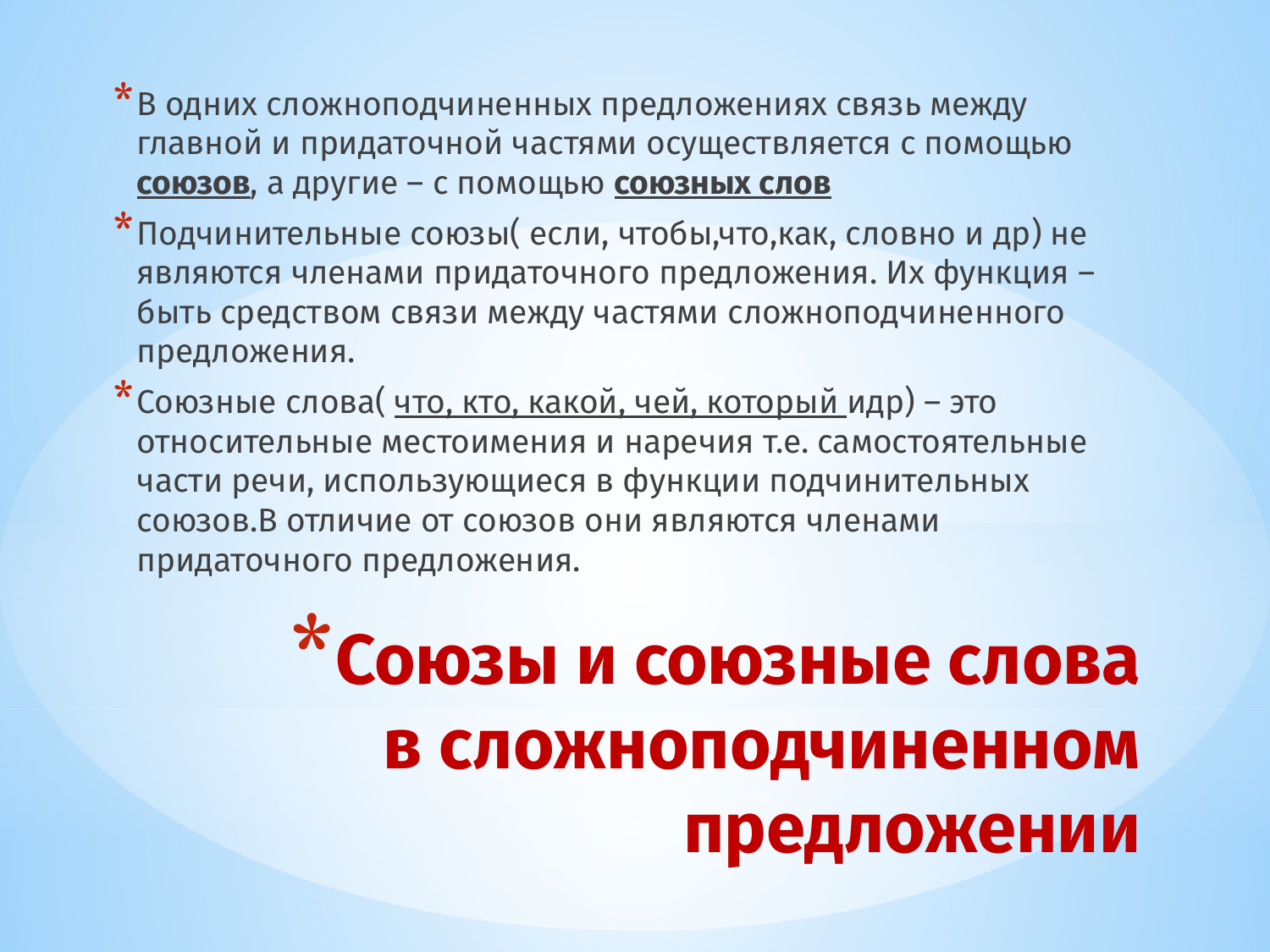

В одних сложноподчиненных предложениях связь между главной и придаточной частями осуществляется с помощью союзов, а другие – с помощью союзных слов
Подчинительные союзы( если, чтобы,что,как, словно и др) не являются членами придаточного предложения. Их функция –быть средством связи между частями сложноподчиненного предложения.
Союзные слова( что, кто, какой, чей, который идр) – это относительные местоимения и наречия т.е. самостоятельные части речи, использующиеся в функции подчинительных союзов.В отличие от союзов они являются членами придаточного предложения.
# Союзы и союзные слова в сложноподчиненном предложении